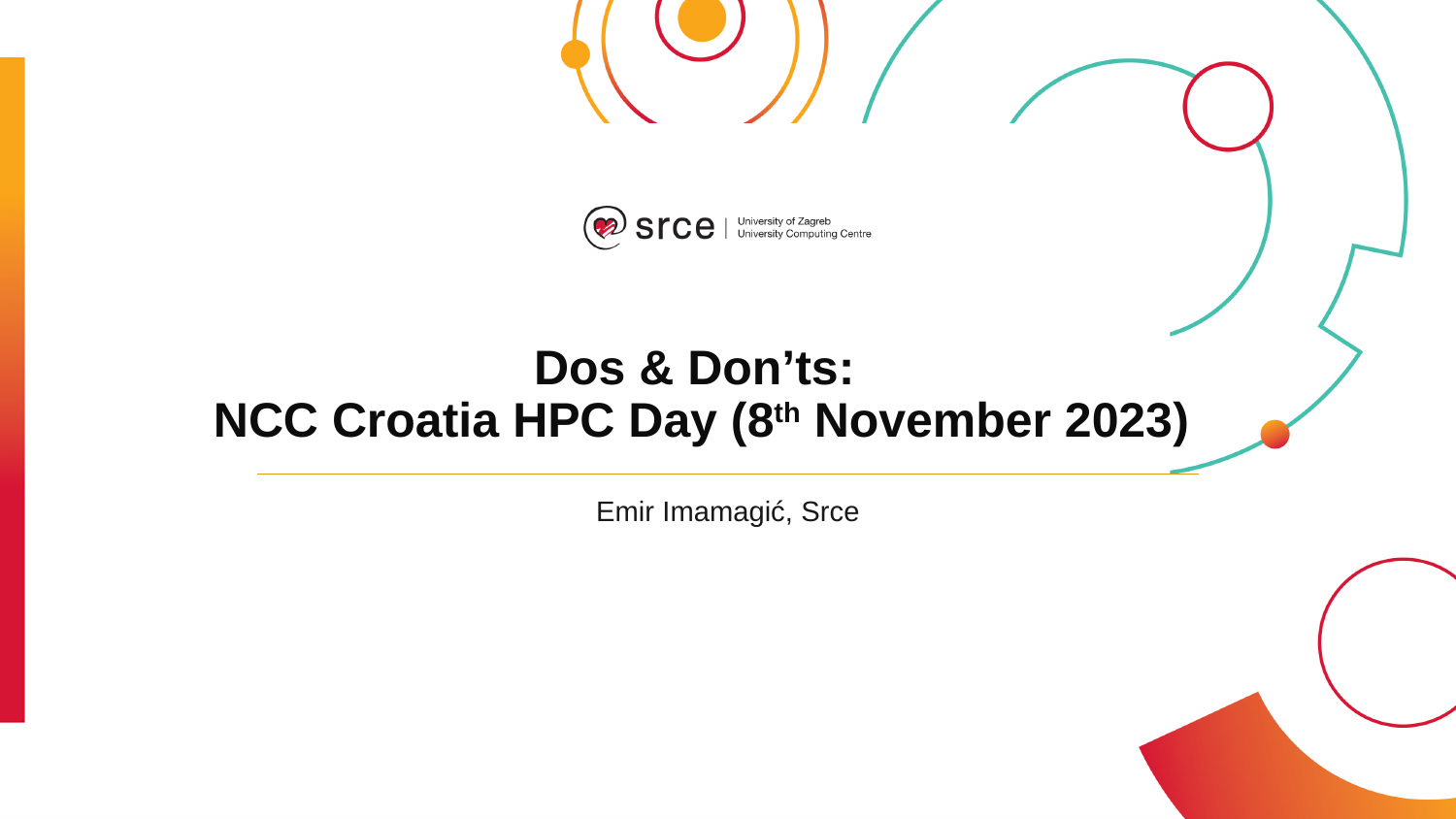

# Dos & Don’ts: NCC Croatia HPC Day (8th November 2023)
Emir Imamagić, Srce